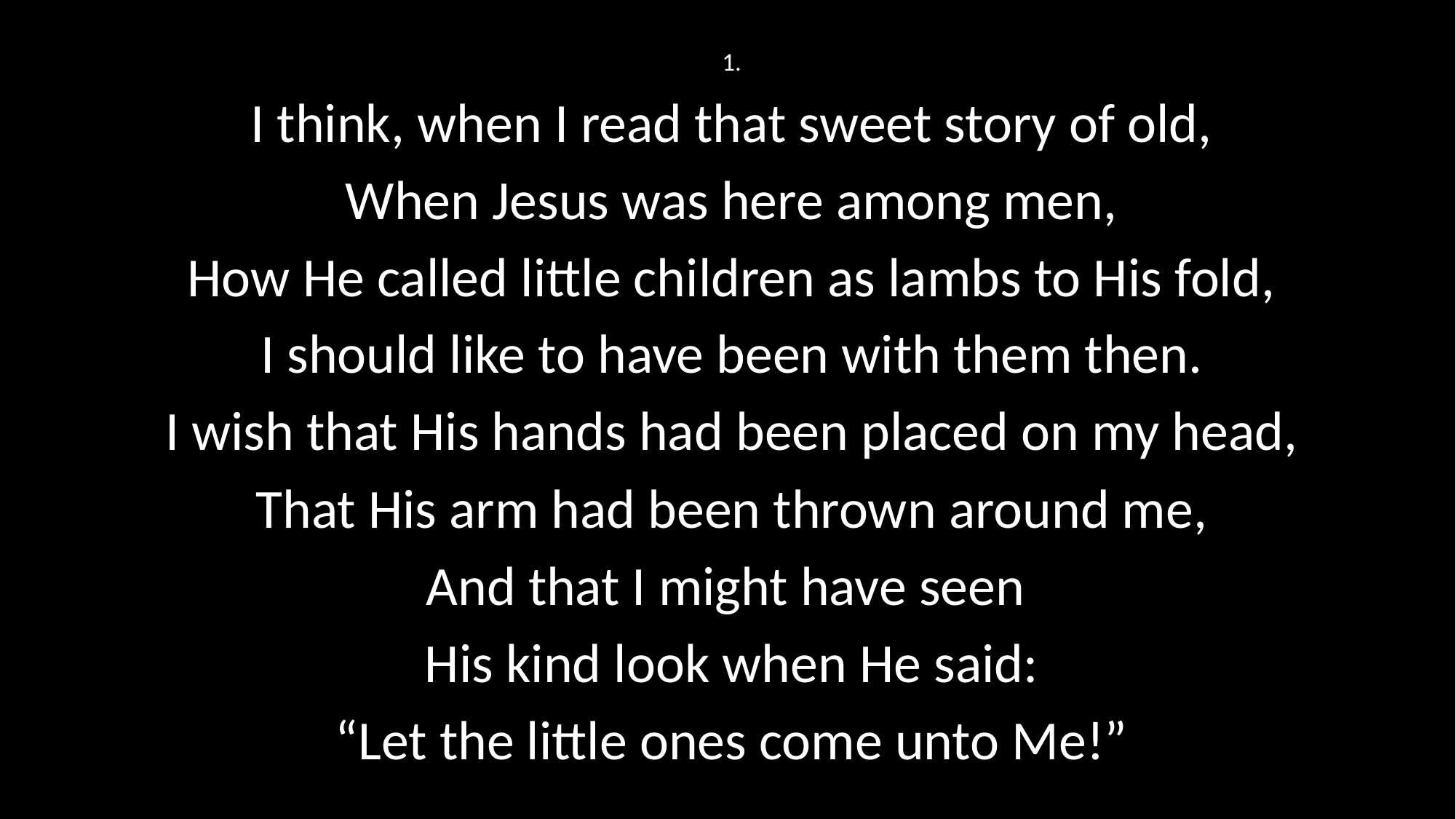

1.
I think, when I read that sweet story of old,
When Jesus was here among men,
How He called little children as lambs to His fold,
I should like to have been with them then.
I wish that His hands had been placed on my head,
That His arm had been thrown around me,
And that I might have seen
His kind look when He said:
“Let the little ones come unto Me!”